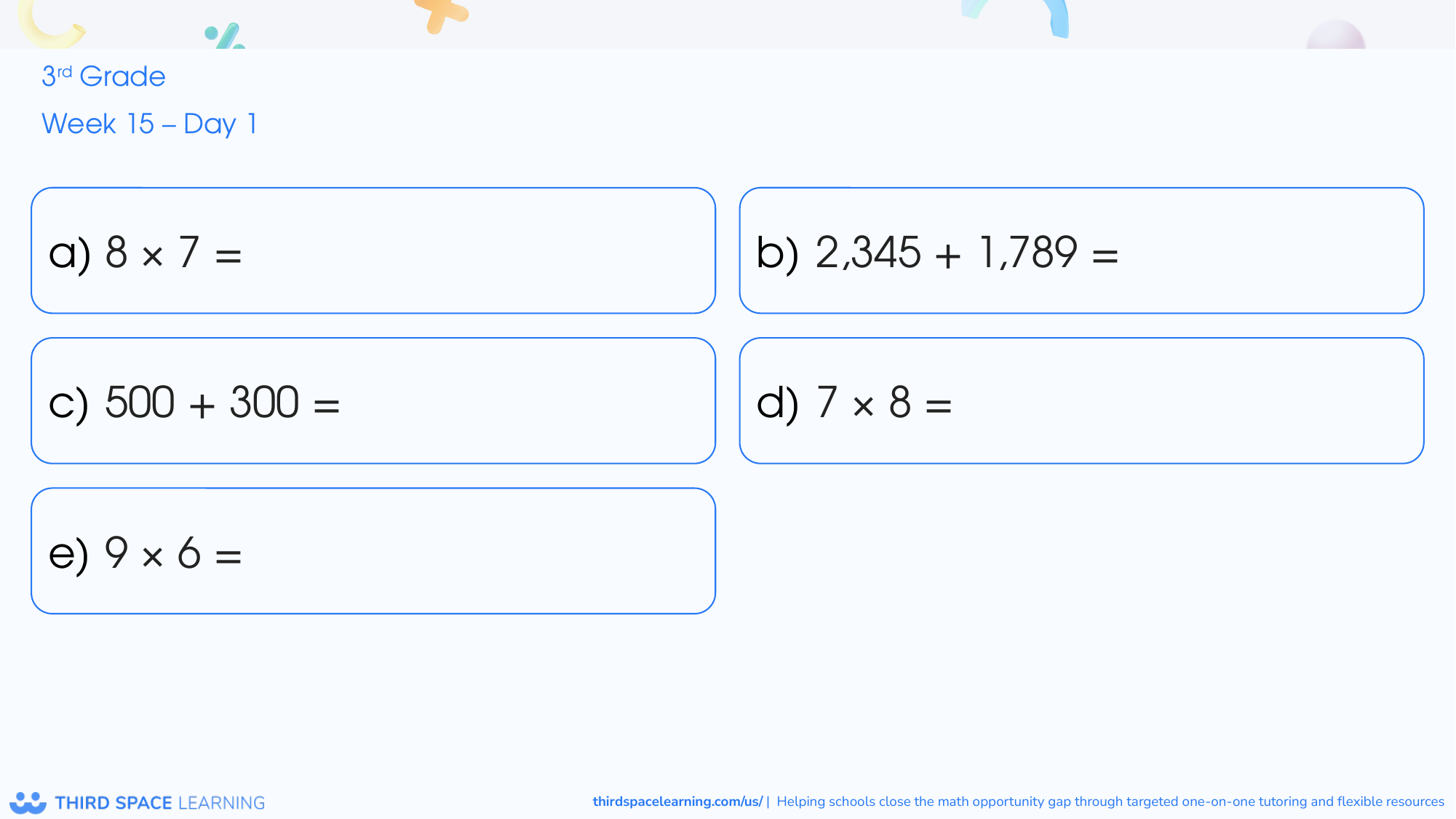

3rd Grade
Week 15 – Day 1
8 × 7 =
2,345 + 1,789 =
500 + 300 =
7 × 8 =
9 × 6 =